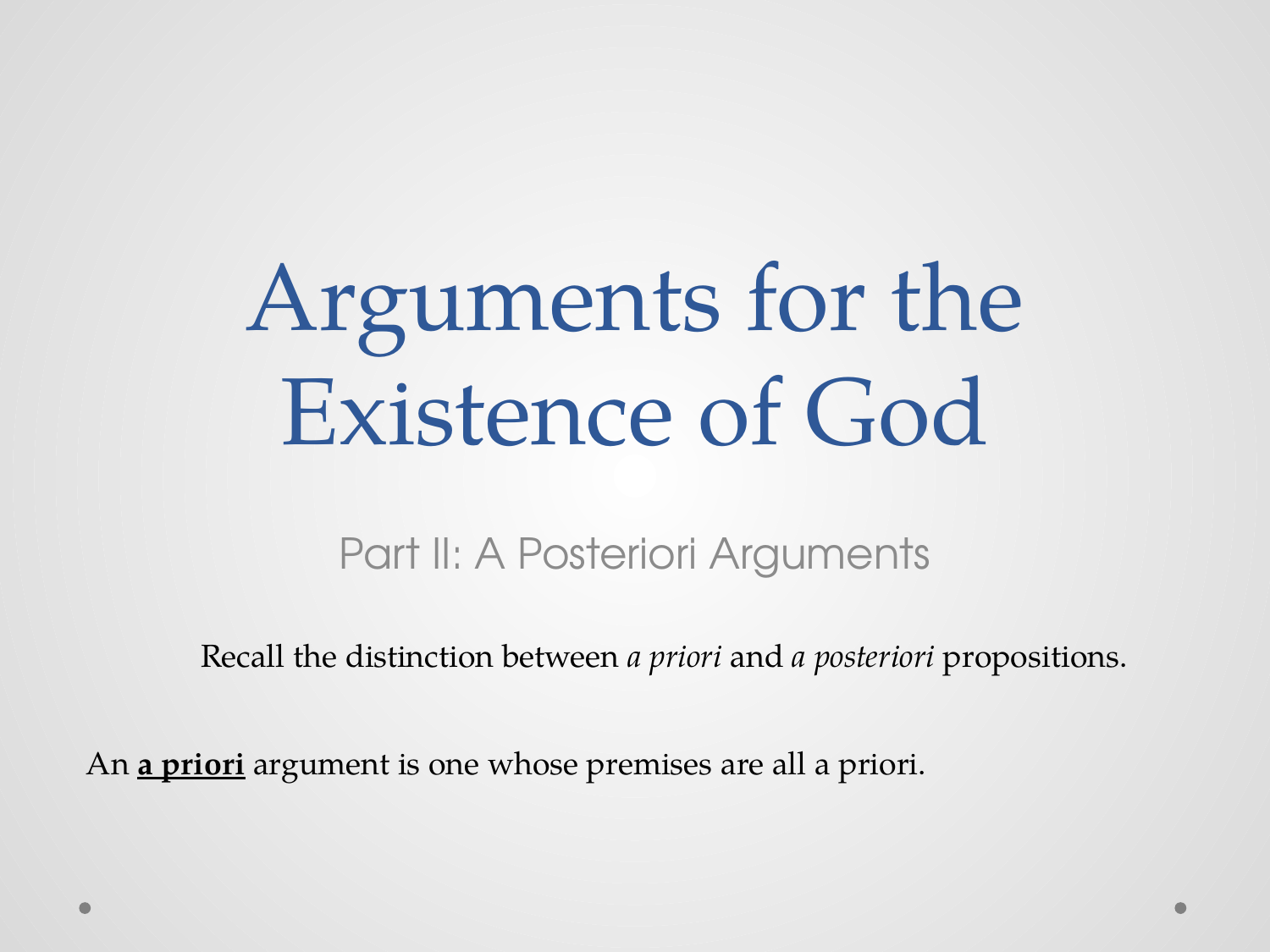

# Arguments for the Existence of God
Part II: A Posteriori Arguments
Recall the distinction between a priori and a posteriori propositions.
An a priori argument is one whose premises are all a priori.